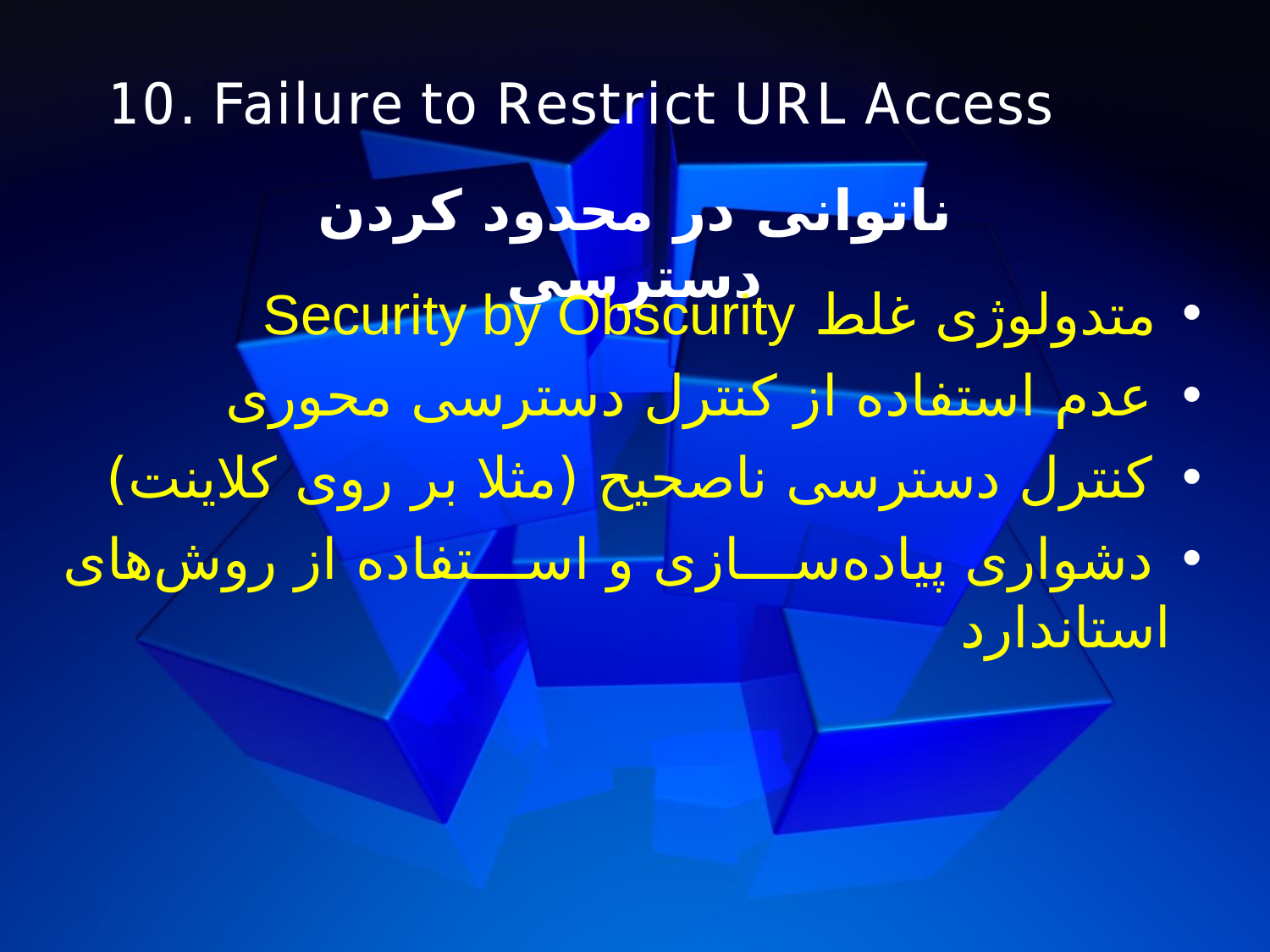

10. Failure to Restrict URL Access
ناتوانی در محدود کردن دسترسی
 متدولوژی غلط Security by Obscurity
 عدم استفاده از کنترل دسترسی محوری
 کنترل دسترسی ناصحیح (مثلا بر روی کلاینت)
 دشواری پیاده‌سازی و استفاده از روش‌های استاندارد